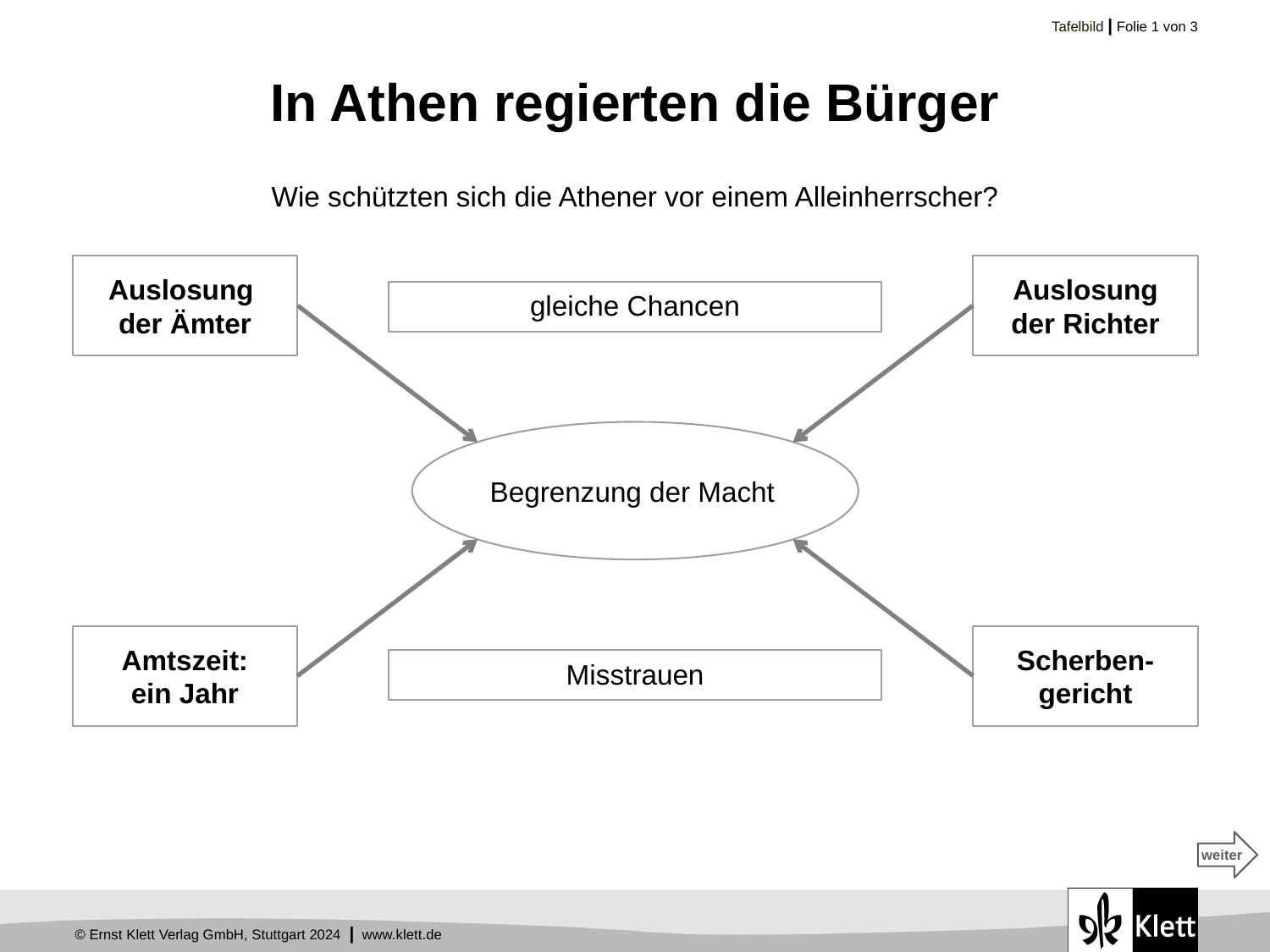

# In Athen regierten die Bürger
Wie schützten sich die Athener vor einem Alleinherrscher?
Auslosung
der Ämter
Auslosung
der Richter
gleiche Chancen
Begrenzung der Macht
Amtszeit:
ein Jahr
Scherben-gericht
Misstrauen
weiter